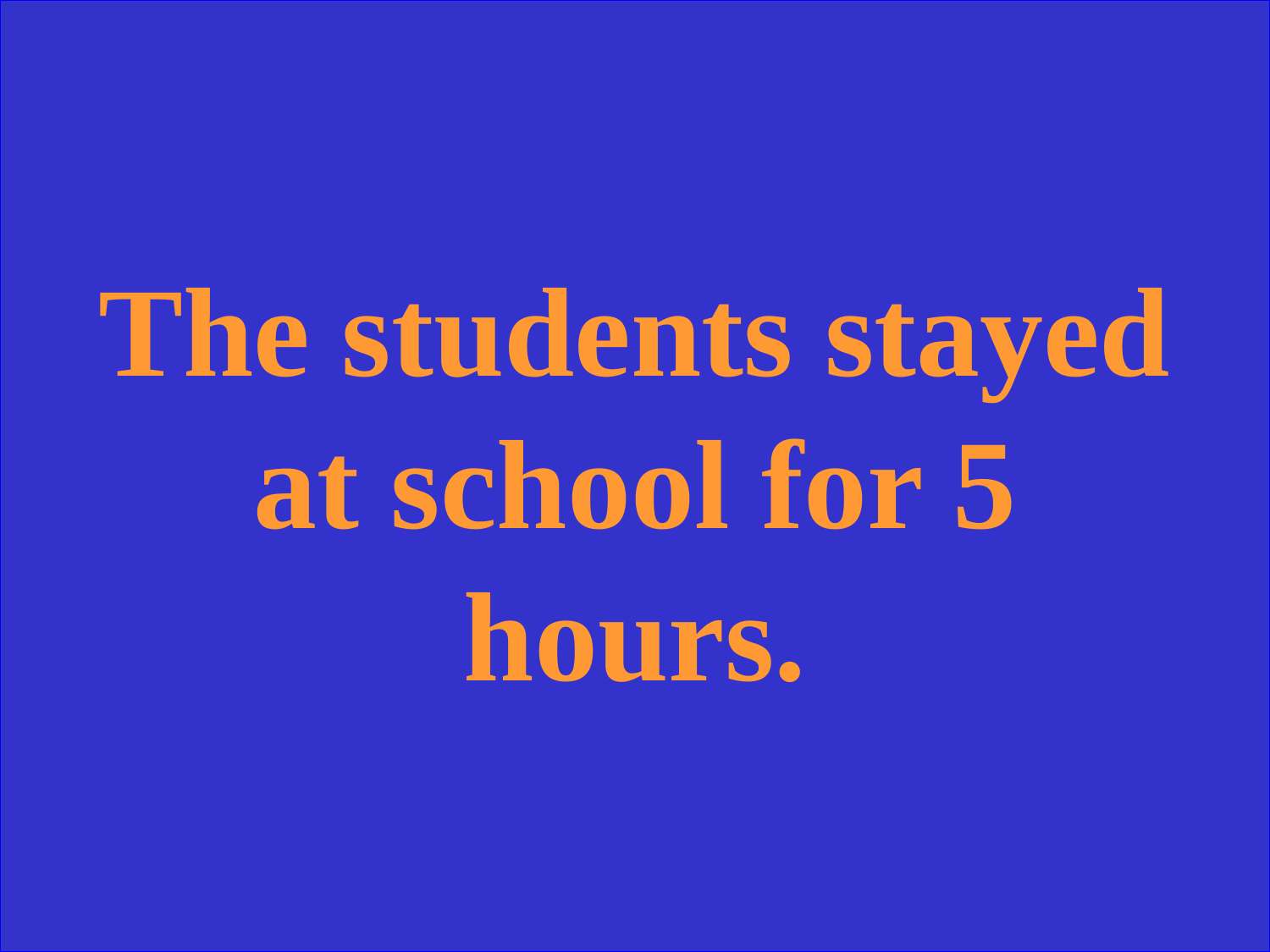

The students stayed at school for 5 hours.